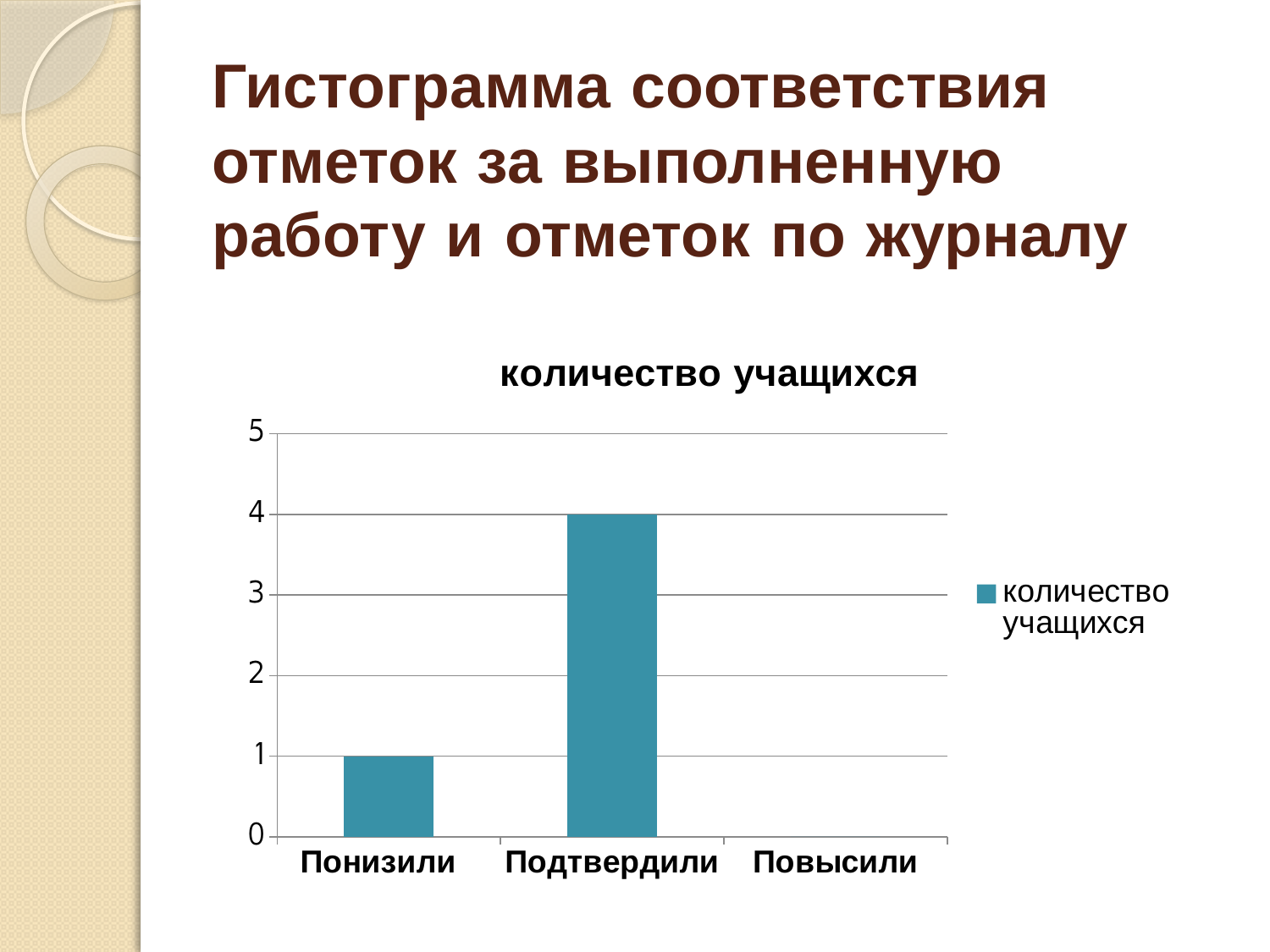

# Гистограмма соответствия отметок за выполненную работу и отметок по журналу

### Chart:

| Category | количество учащихся |
|---|---|
| Понизили   | 1.0 |
| Подтвердили | 4.0 |
| Повысили | 0.0 |